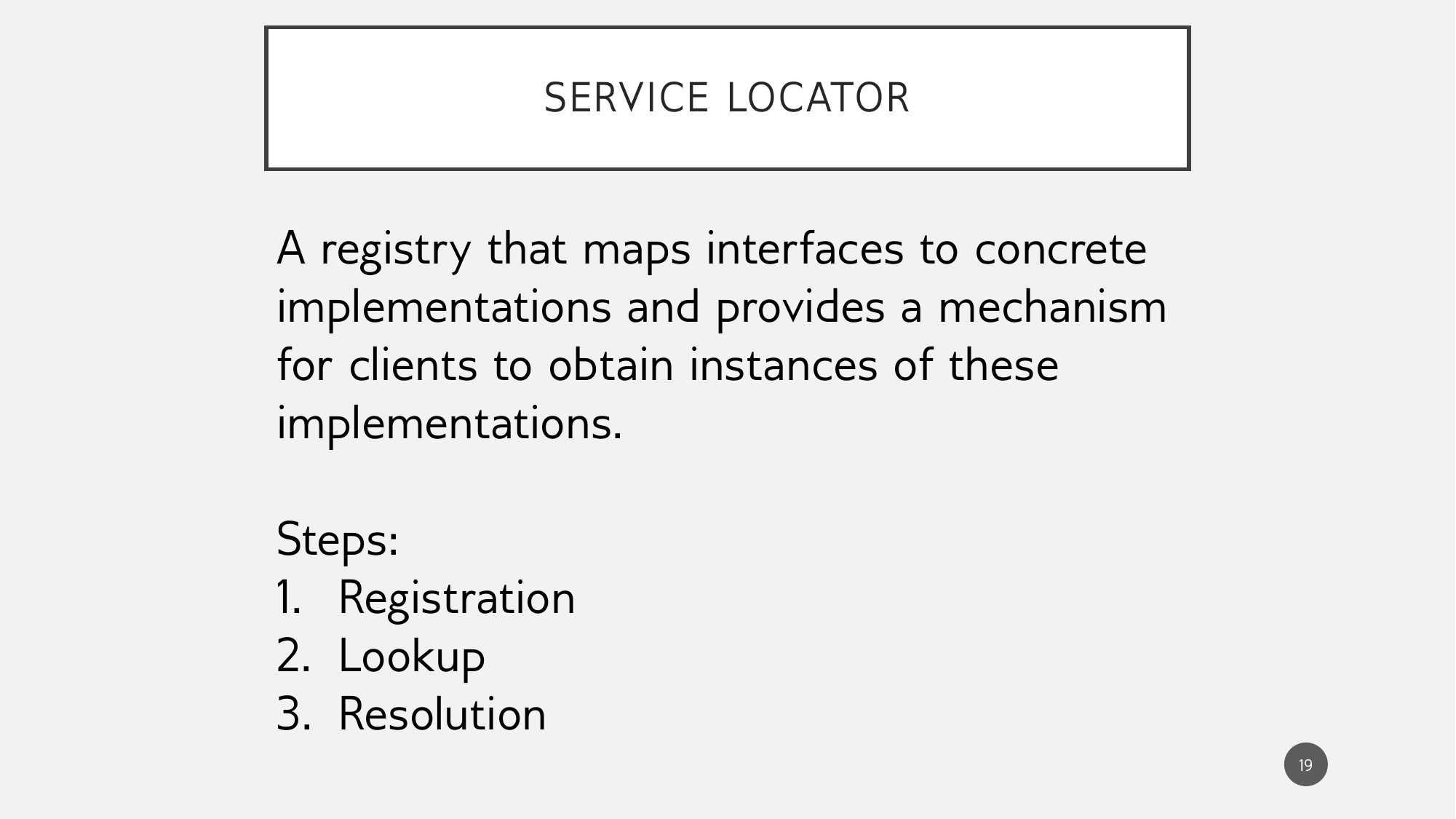

# Service Locator
A registry that maps interfaces to concrete implementations and provides a mechanism for clients to obtain instances of these implementations.

Steps:
Registration
Lookup
Resolution
19